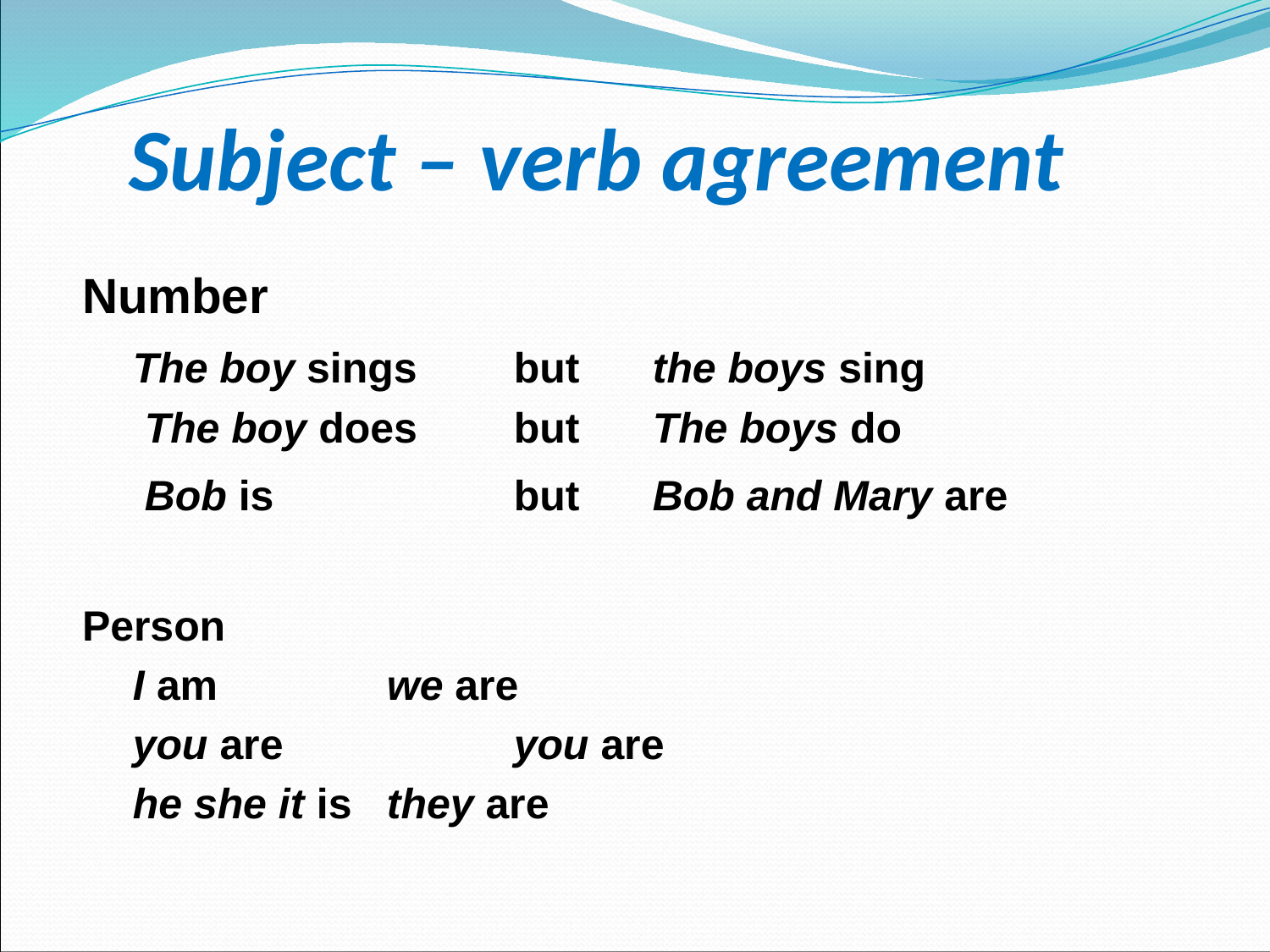

# Subject – verb agreement
Number
	The boy sings	but	 the boys sing
	 The boy does	but	 The boys do
	 Bob is		but	 Bob and Mary are

Person
	I am		we are
	you are		you are
	he she it is	they are